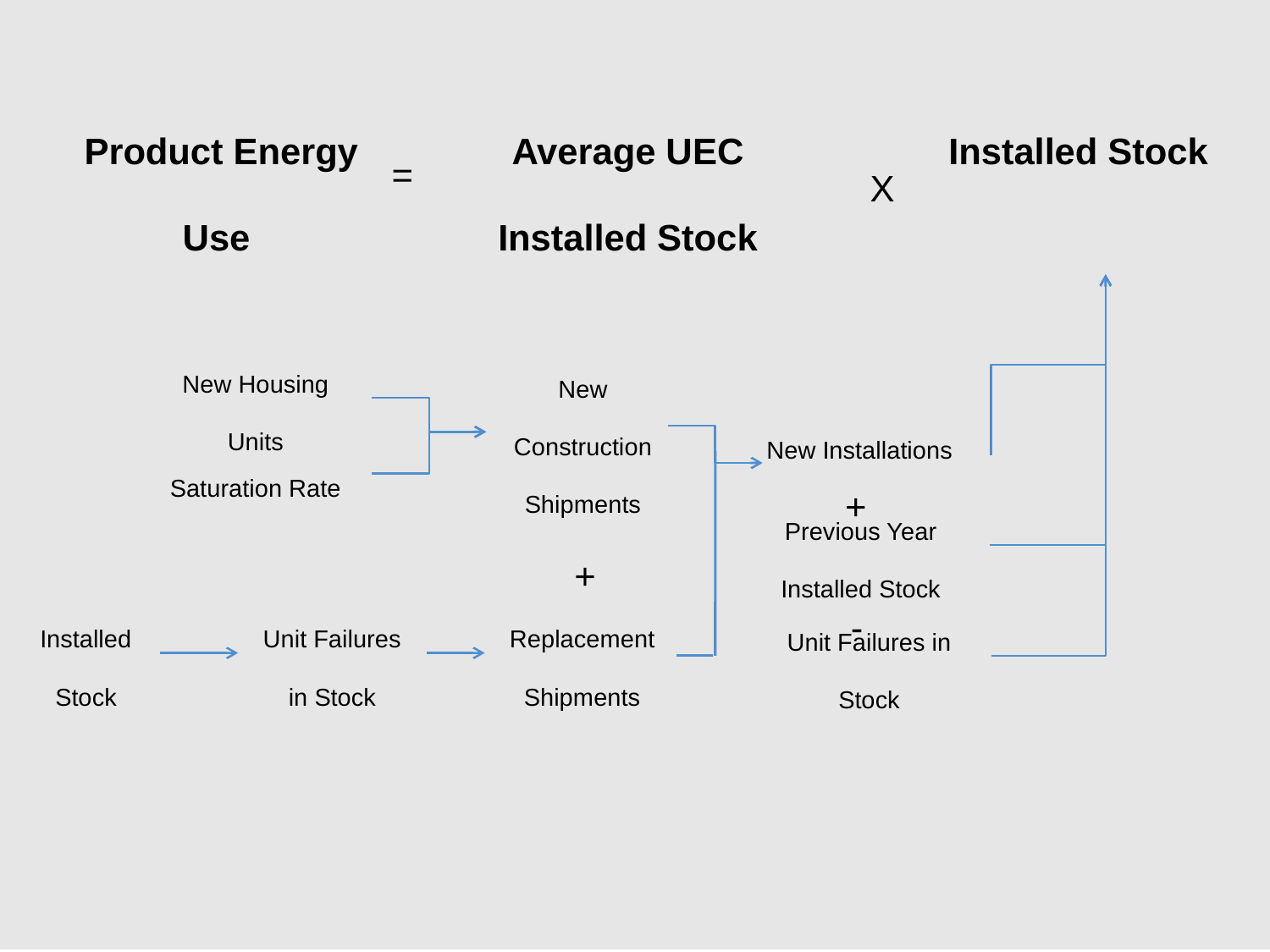

Product Energy Use
Average UEC Installed Stock
Installed Stock
X
=
New Housing Units
New Construction Shipments
New Installations
Saturation Rate
+
Previous Year Installed Stock
+
-
Installed Stock
Unit Failures in Stock
Replacement Shipments
Unit Failures in Stock